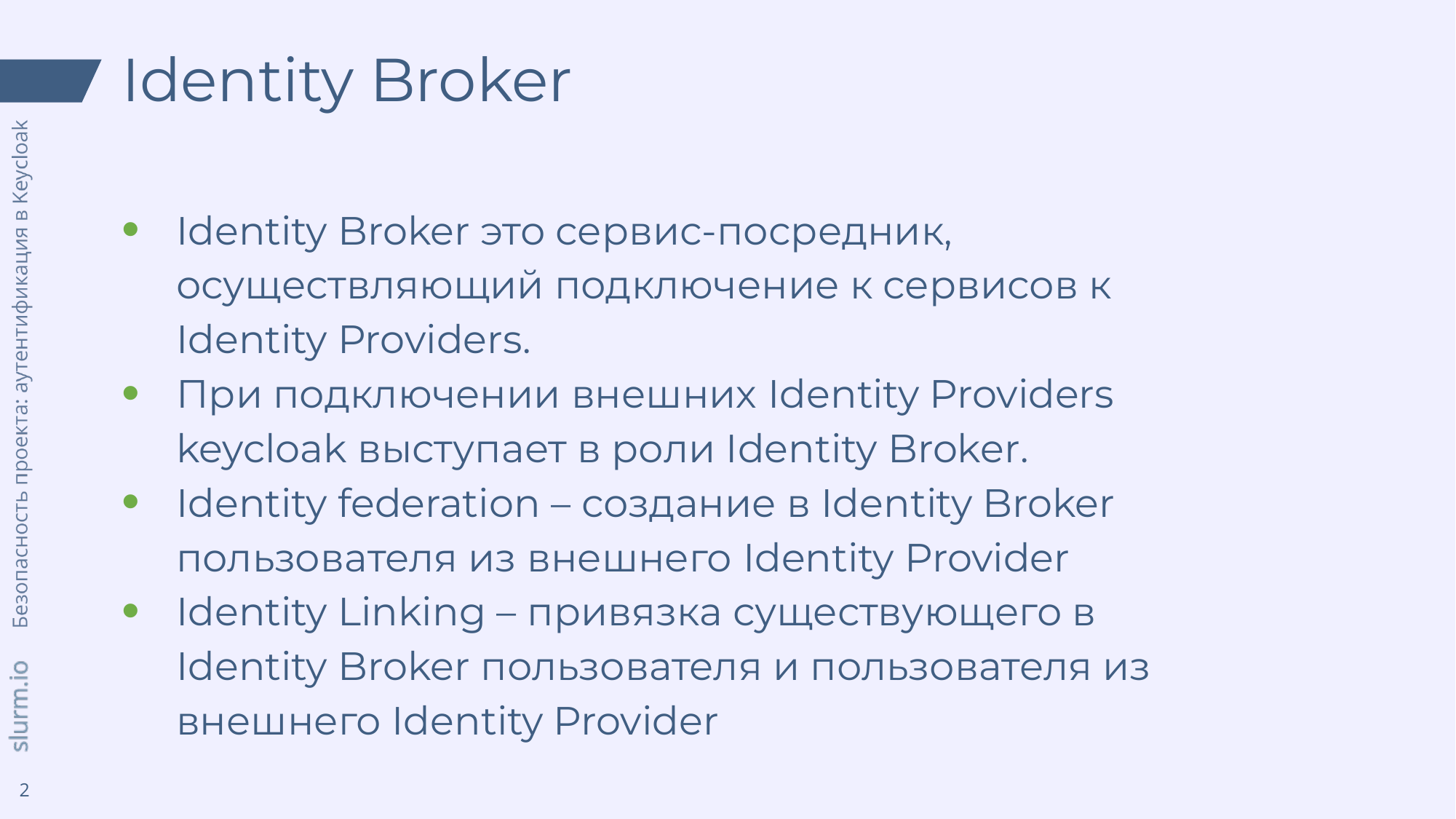

# Identity Broker
Identity Broker это сервис-посредник, осуществляющий подключение к сервисов к Identity Providers.
При подключении внешних Identity Providers keycloak выступает в роли Identity Broker.
Identity federation – создание в Identity Broker пользователя из внешнего Identity Provider
Identity Linking – привязка существующего в Identity Broker пользователя и пользователя из внешнего Identity Provider